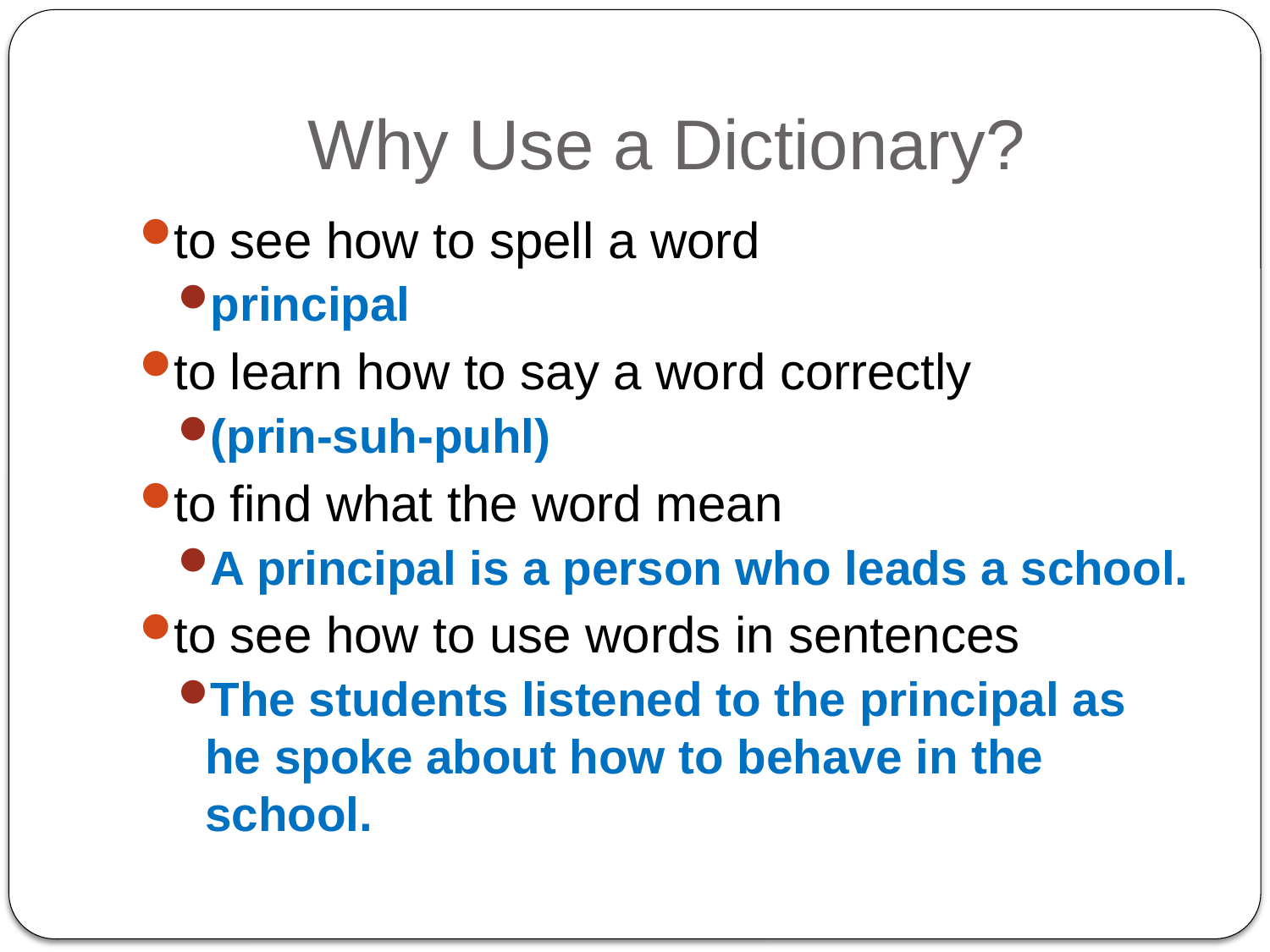

# Why Use a Dictionary?
to see how to spell a word
principal
to learn how to say a word correctly
(prin-suh-puhl)
to find what the word mean
A principal is a person who leads a school.
to see how to use words in sentences
The students listened to the principal as he spoke about how to behave in the school.